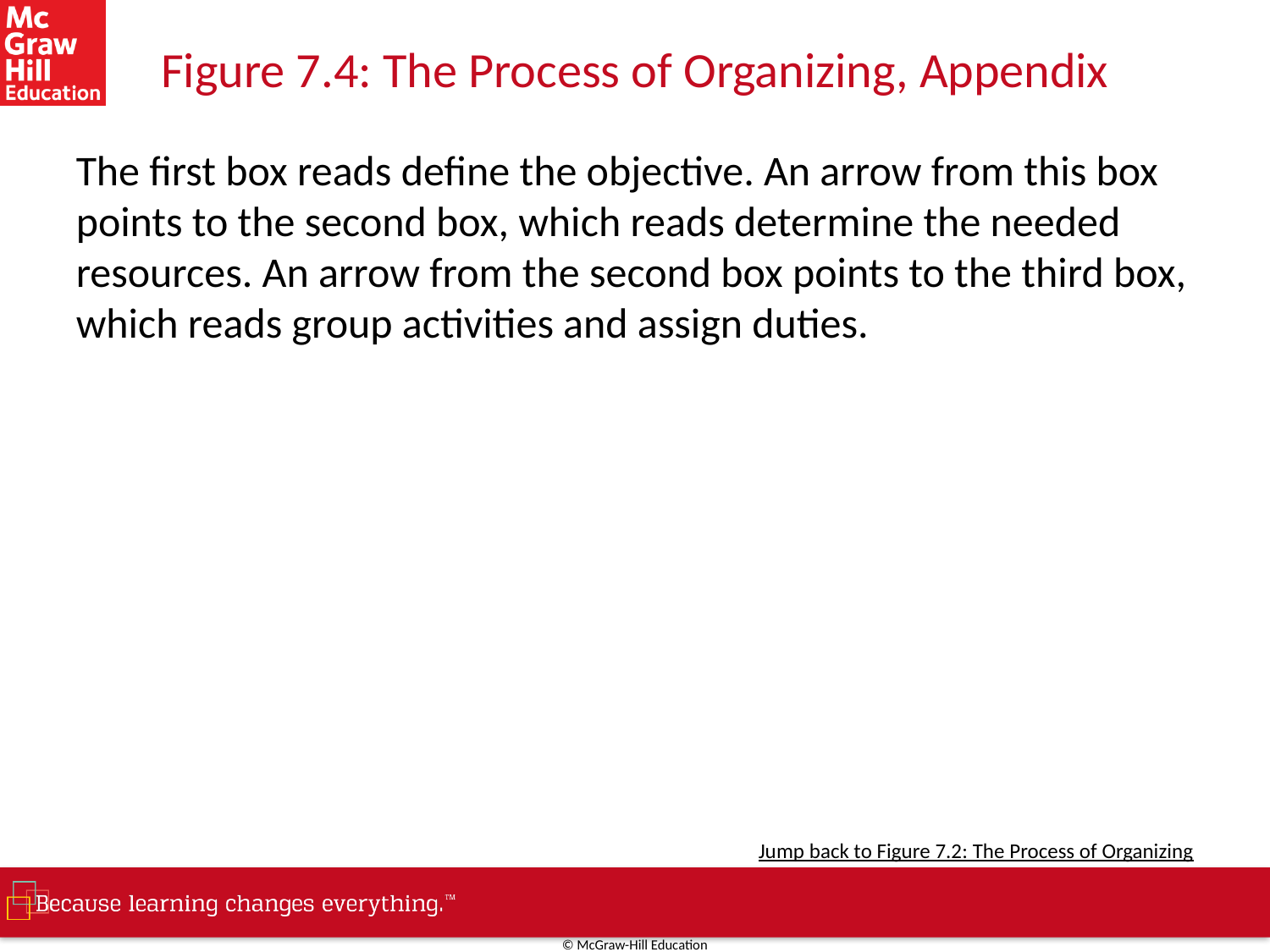

# Figure 7.4: The Process of Organizing, Appendix
The first box reads define the objective. An arrow from this box points to the second box, which reads determine the needed resources. An arrow from the second box points to the third box, which reads group activities and assign duties.
Jump back to Figure 7.2: The Process of Organizing